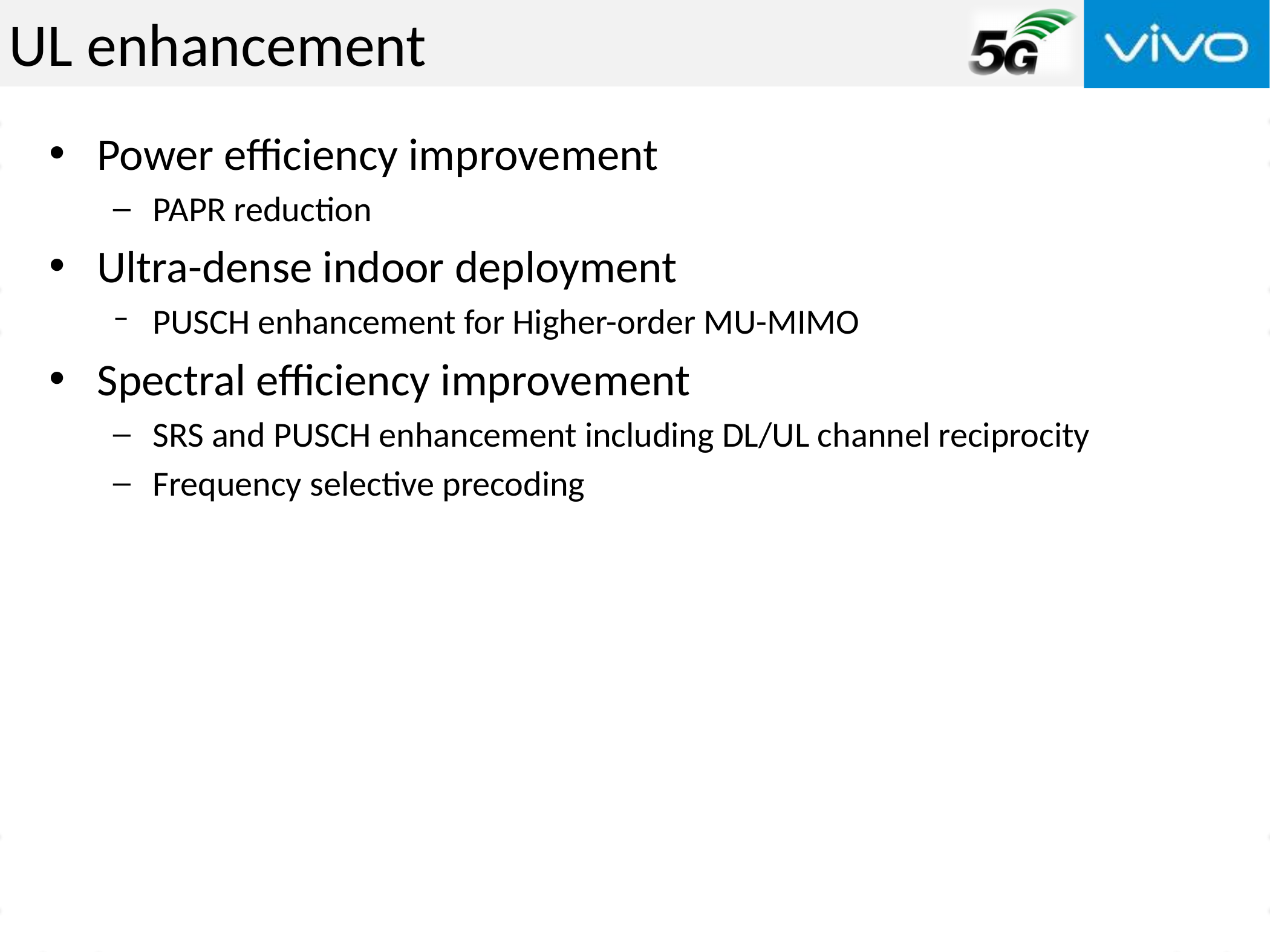

# UL enhancement
Power efficiency improvement
PAPR reduction
Ultra-dense indoor deployment
PUSCH enhancement for Higher-order MU-MIMO
Spectral efficiency improvement
SRS and PUSCH enhancement including DL/UL channel reciprocity
Frequency selective precoding